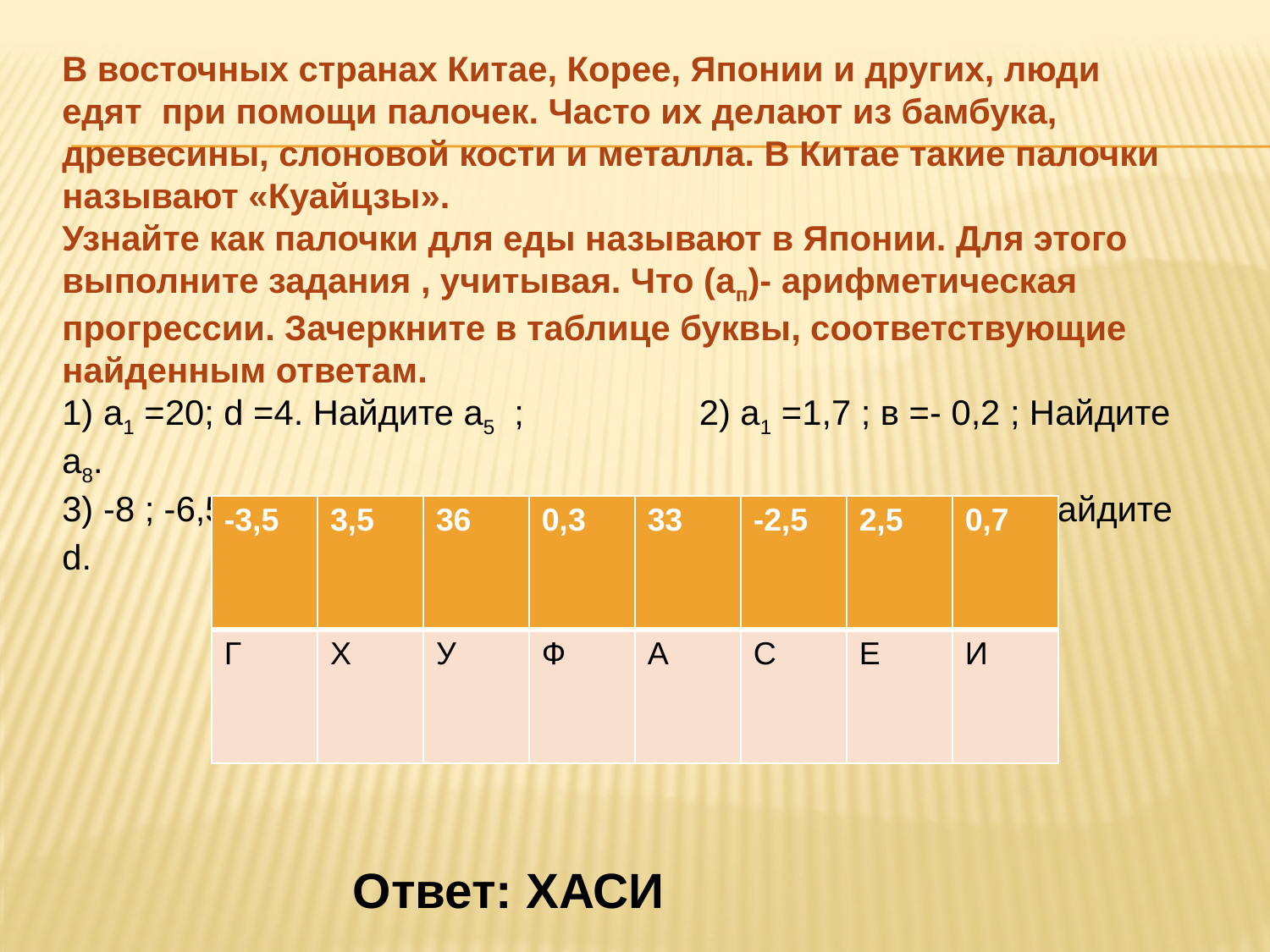

В восточных странах Китае, Корее, Японии и других, люди едят  при помощи палочек. Часто их делают из бамбука, древесины, слоновой кости и металла. В Китае такие палочки называют «Куайцзы».
Узнайте как палочки для еды называют в Японии. Для этого выполните задания , учитывая. Что (ап)- арифметическая прогрессии. Зачеркните в таблице буквы, соответствующие найденным ответам.
1) а1 =20; d =4. Найдите а5  ;                  2) а1 =1,7 ; в =- 0,2 ; Найдите а8.
3) -8 ; -6,5; … Найдите а4 ;                    4) а8 = -14; а10 = -9,5. Найдите d.

| -3,5 | 3,5 | 36 | 0,3 | 33 | -2,5 | 2,5 | 0,7 |
| --- | --- | --- | --- | --- | --- | --- | --- |
| Г | Х | У | Ф | А | С | Е | И |

Ответ: ХАСИ